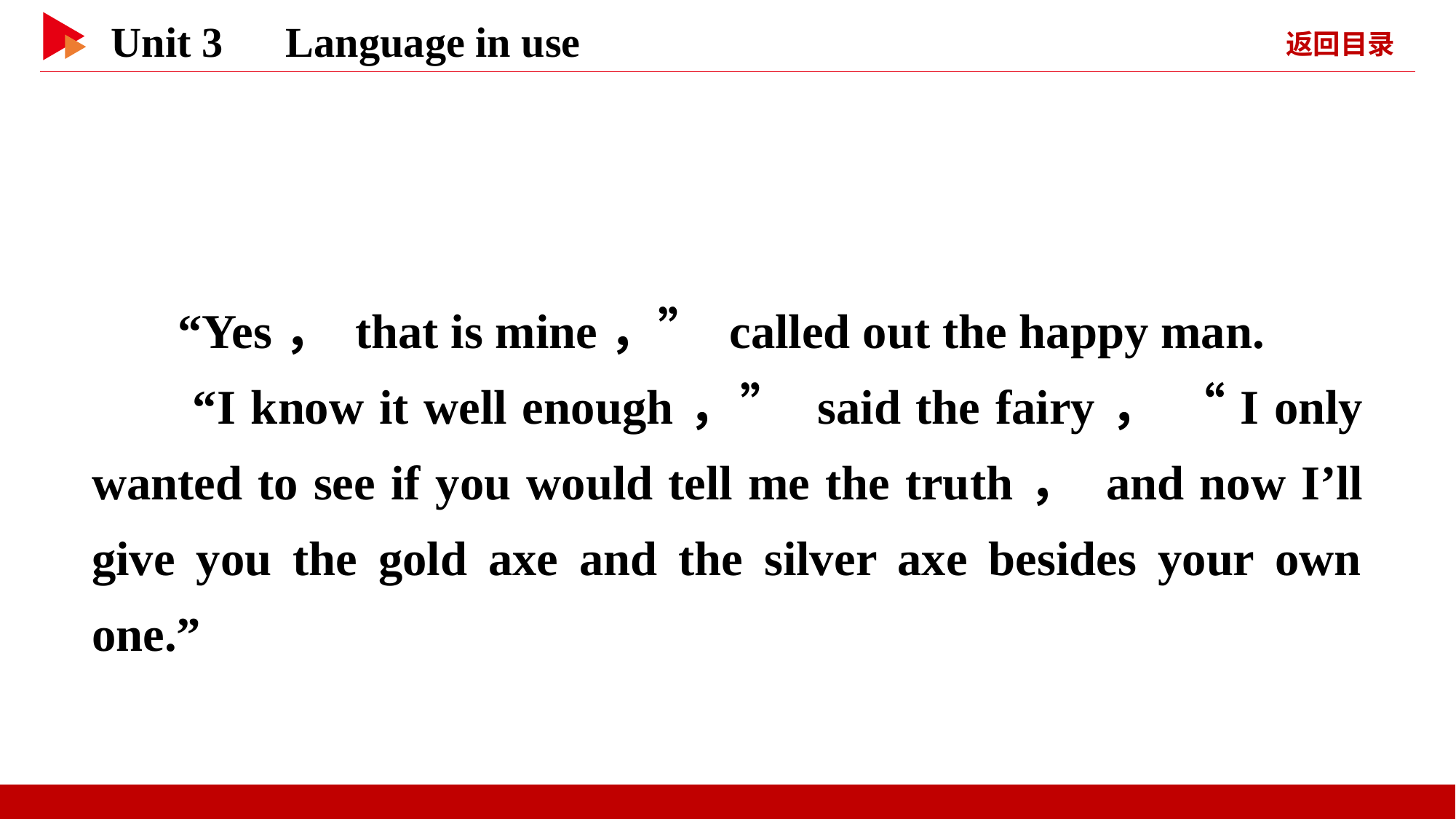

“Yes， that is mine，” called out the happy man.
 “I know it well enough，” said the fairy， “I only wanted to see if you would tell me the truth， and now I’ll give you the gold axe and the silver axe besides your own one.”